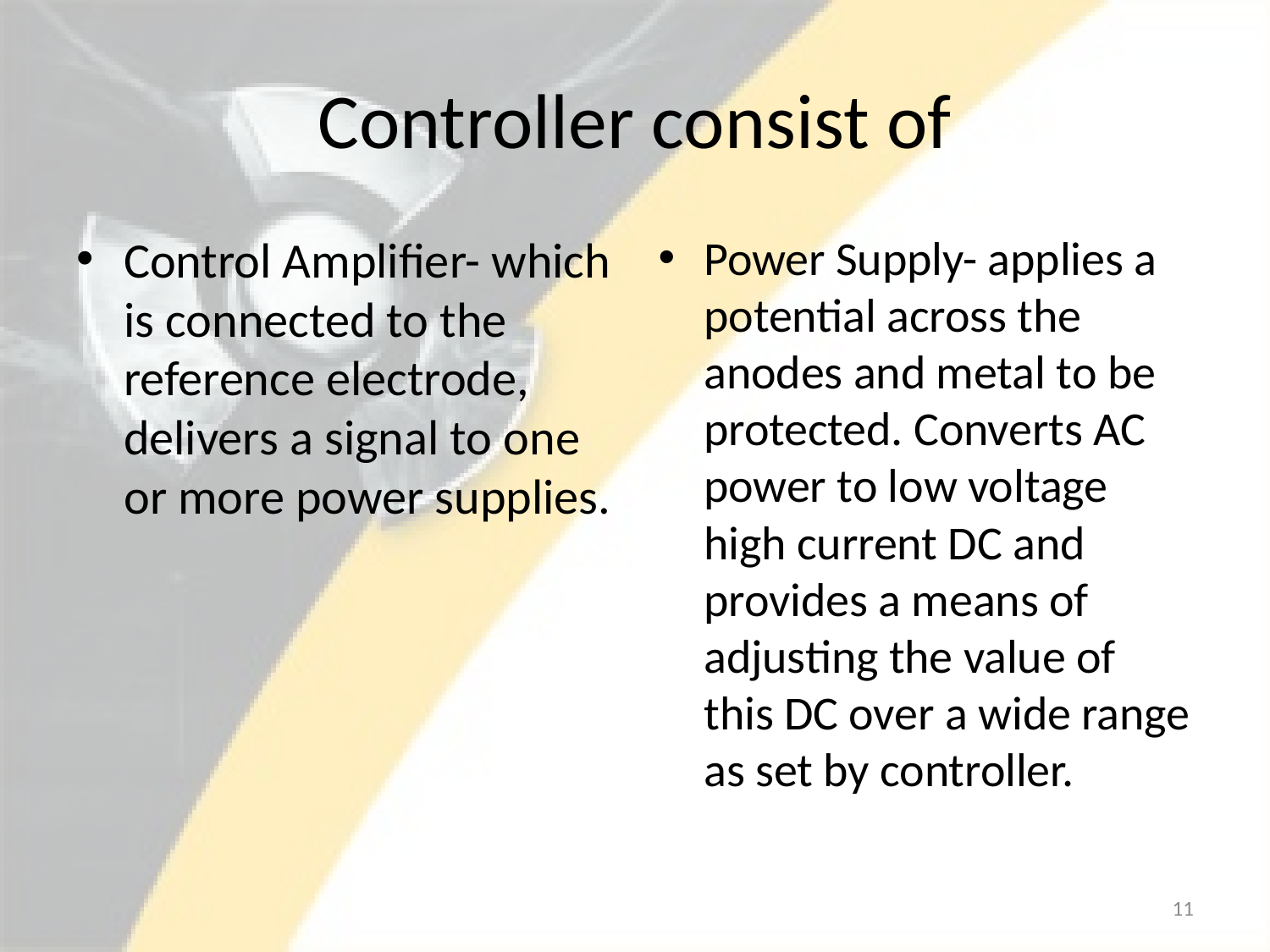

# Controller consist of
Control Amplifier- which is connected to the reference electrode, delivers a signal to one or more power supplies.
Power Supply- applies a potential across the anodes and metal to be protected. Converts AC power to low voltage high current DC and provides a means of adjusting the value of this DC over a wide range as set by controller.
11